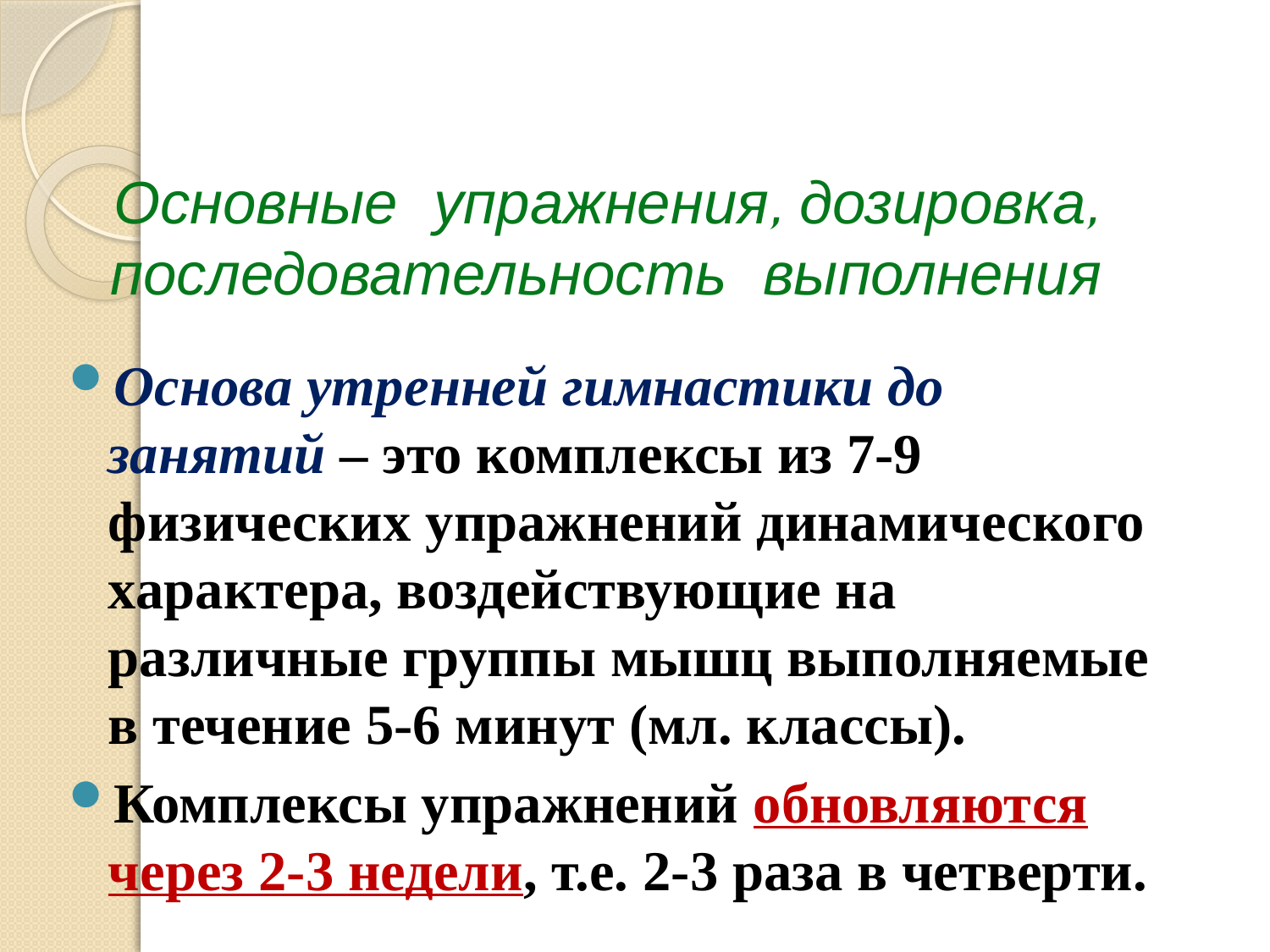

# Основные  упражнения, дозировка, последовательность  выполнения
Основа утренней гимнастики до занятий – это комплексы из 7-9 физических упражнений динамического характера, воздействующие на различные группы мышц выполняемые в течение 5-6 минут (мл. классы).
Комплексы упражнений обновляются через 2-3 недели, т.е. 2-3 раза в четверти.